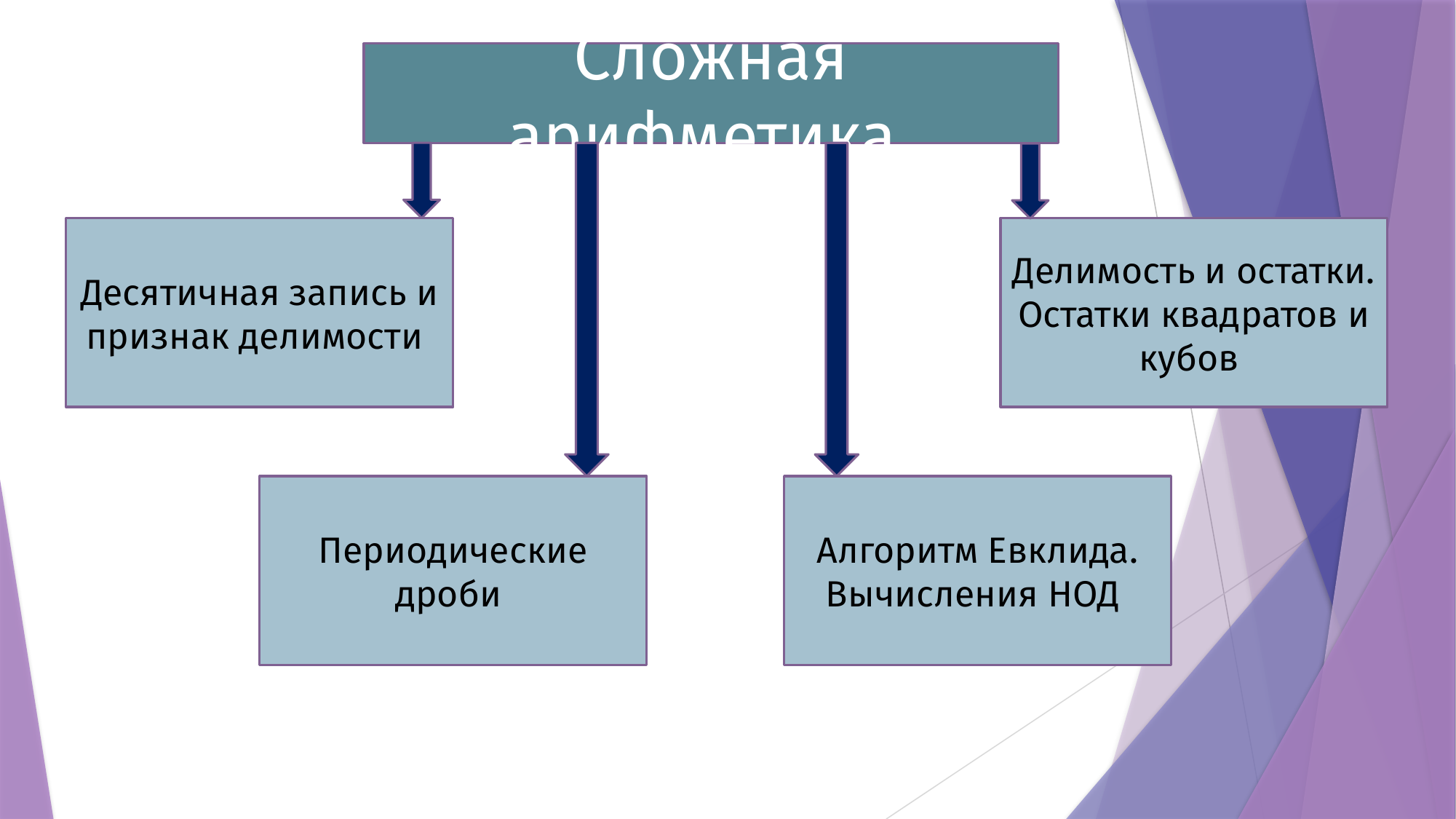

Сложная арифметика

Делимость и остатки. Остатки квадратов и кубов
Десятичная запись и признак делимости
Периодические дроби
Алгоритм Евклида.
Вычисления НОД